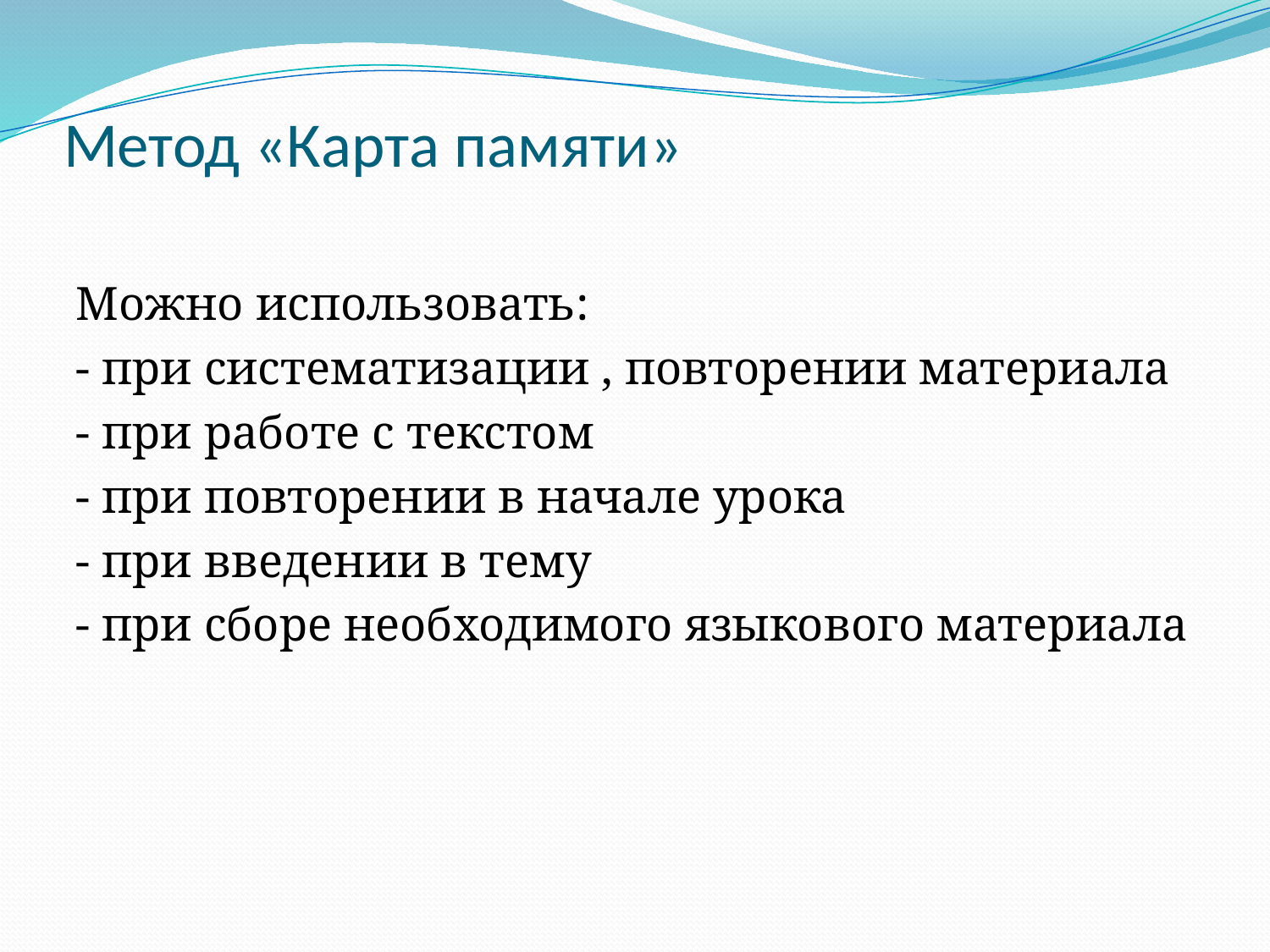

# Метод «Карта памяти»
Можно использовать:
- при систематизации , повторении материала
- при работе с текстом
- при повторении в начале урока
- при введении в тему
- при сборе необходимого языкового материала